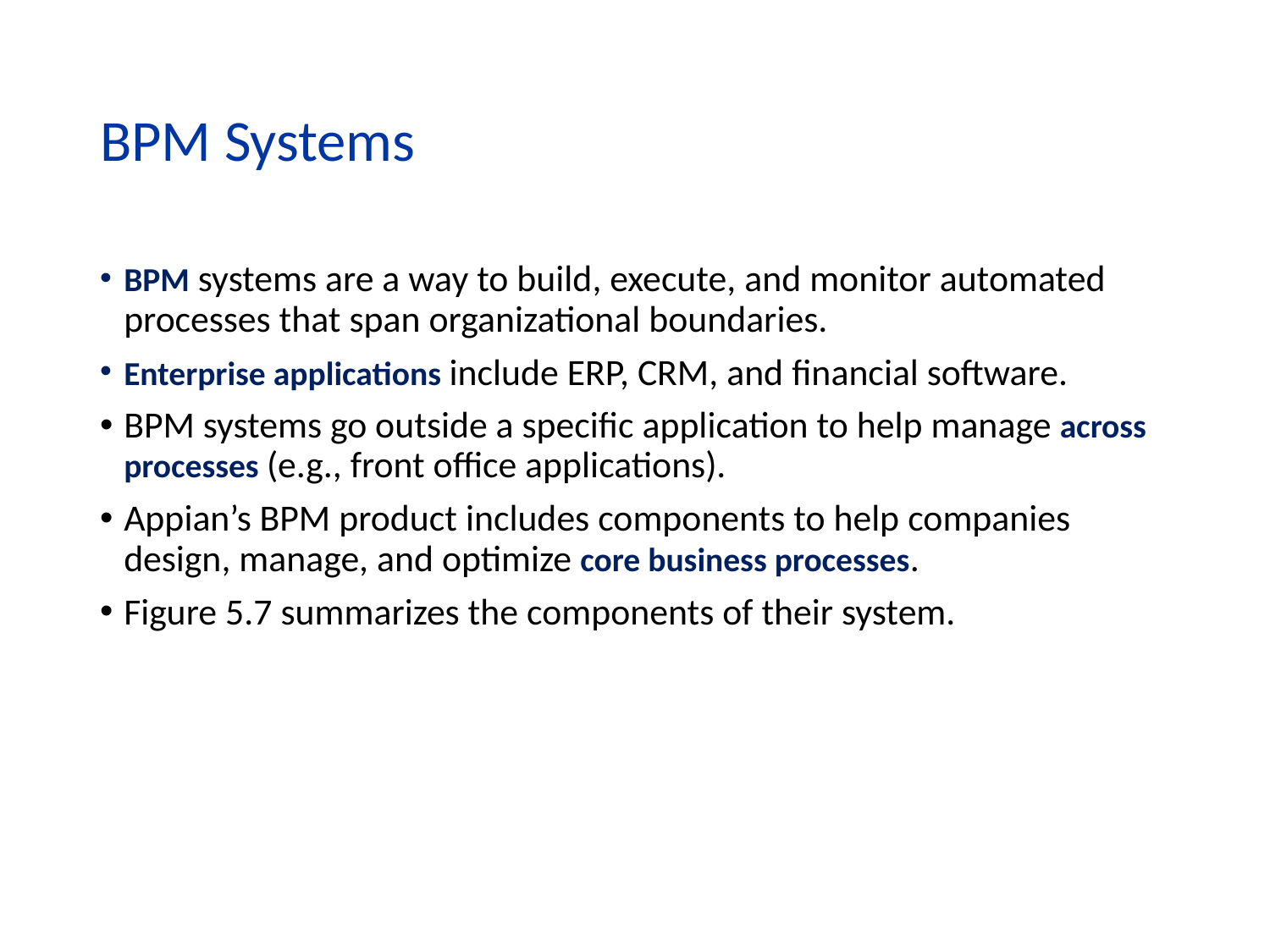

# BPM Systems
BPM systems are a way to build, execute, and monitor automated processes that span organizational boundaries.
Enterprise applications include ERP, CRM, and financial software.
BPM systems go outside a specific application to help manage across processes (e.g., front office applications).
Appian’s BPM product includes components to help companies design, manage, and optimize core business processes.
Figure 5.7 summarizes the components of their system.